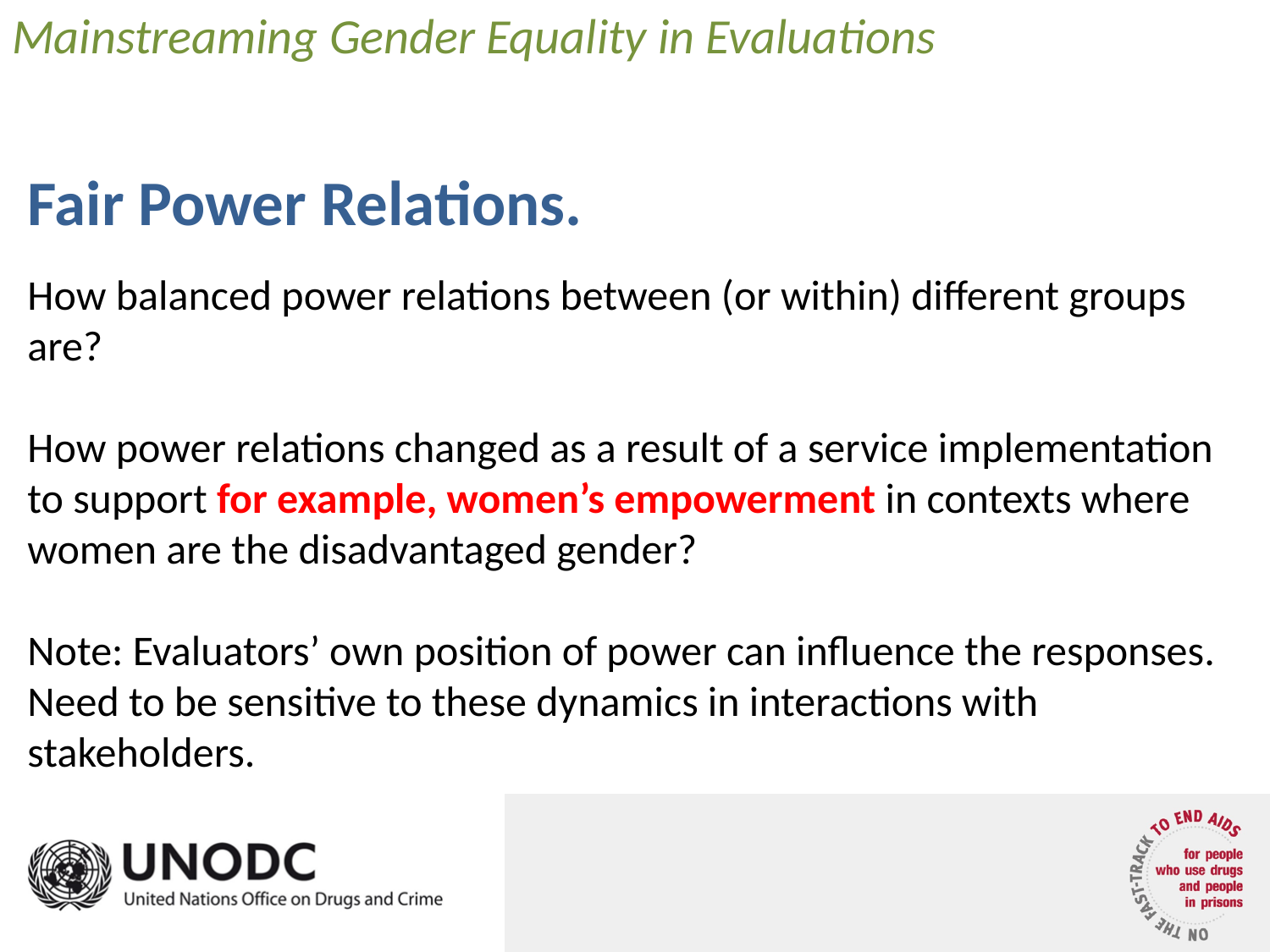

Mainstreaming Gender Equality in Evaluations
Fair Power Relations.

How balanced power relations between (or within) different groups are?

How power relations changed as a result of a service implementation to support for example, women’s empowerment in contexts where women are the disadvantaged gender?

Note: Evaluators’ own position of power can influence the responses. Need to be sensitive to these dynamics in interactions with stakeholders.